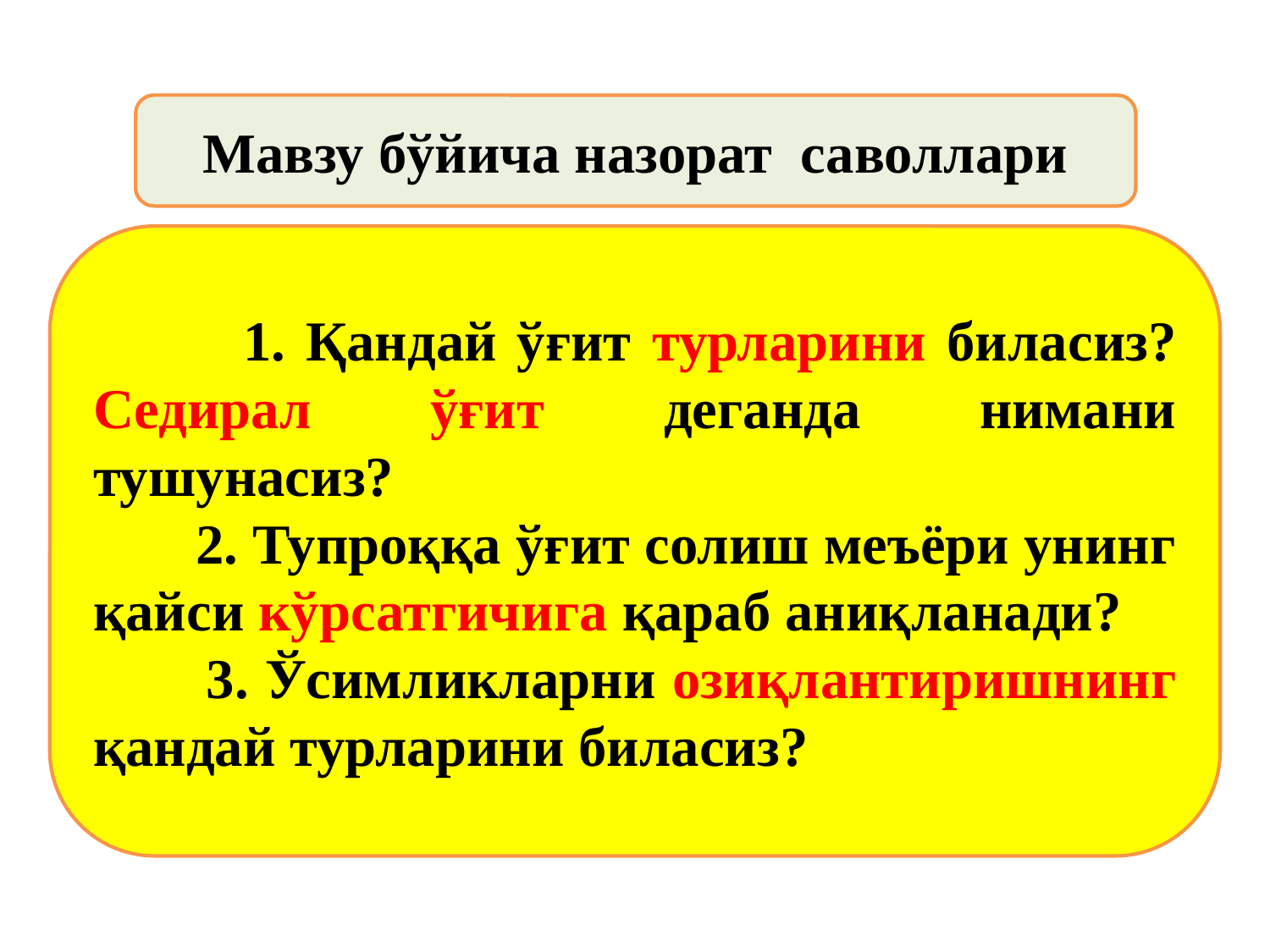

Мавзу бўйича назорат  саволлари
         1. Қандай ўғит турларини биласиз? Седирал ўғит деганда нимани тушунасиз?
       2. Тупроққа ўғит солиш меъёри унинг қайси кўрсатгичига қараб аниқланади?
       3. Ўсимликларни озиқлантиришнинг қандай турларини биласиз?